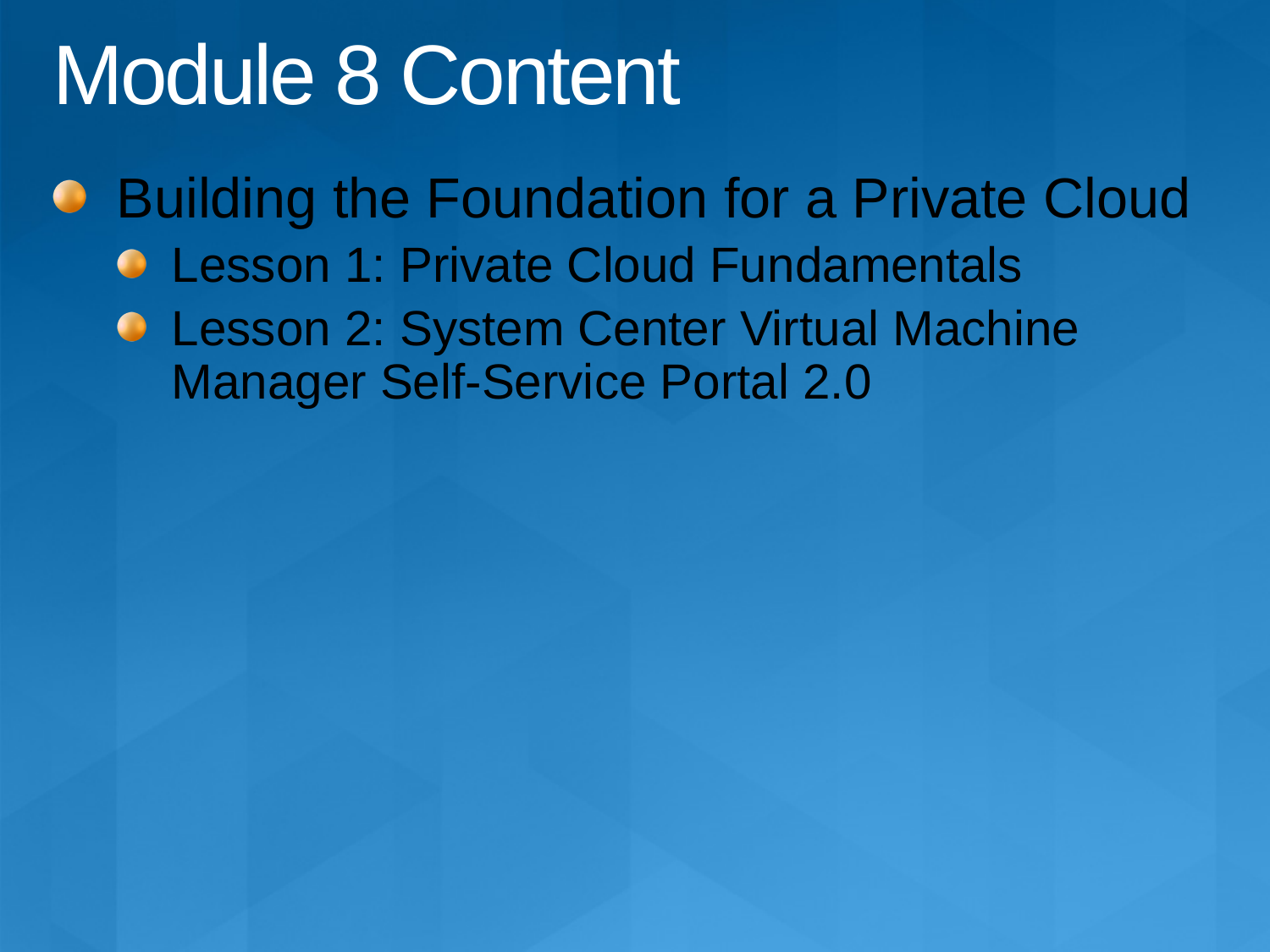

# Module 8 Content
Building the Foundation for a Private Cloud
Lesson 1: Private Cloud Fundamentals
Lesson 2: System Center Virtual Machine Manager Self-Service Portal 2.0